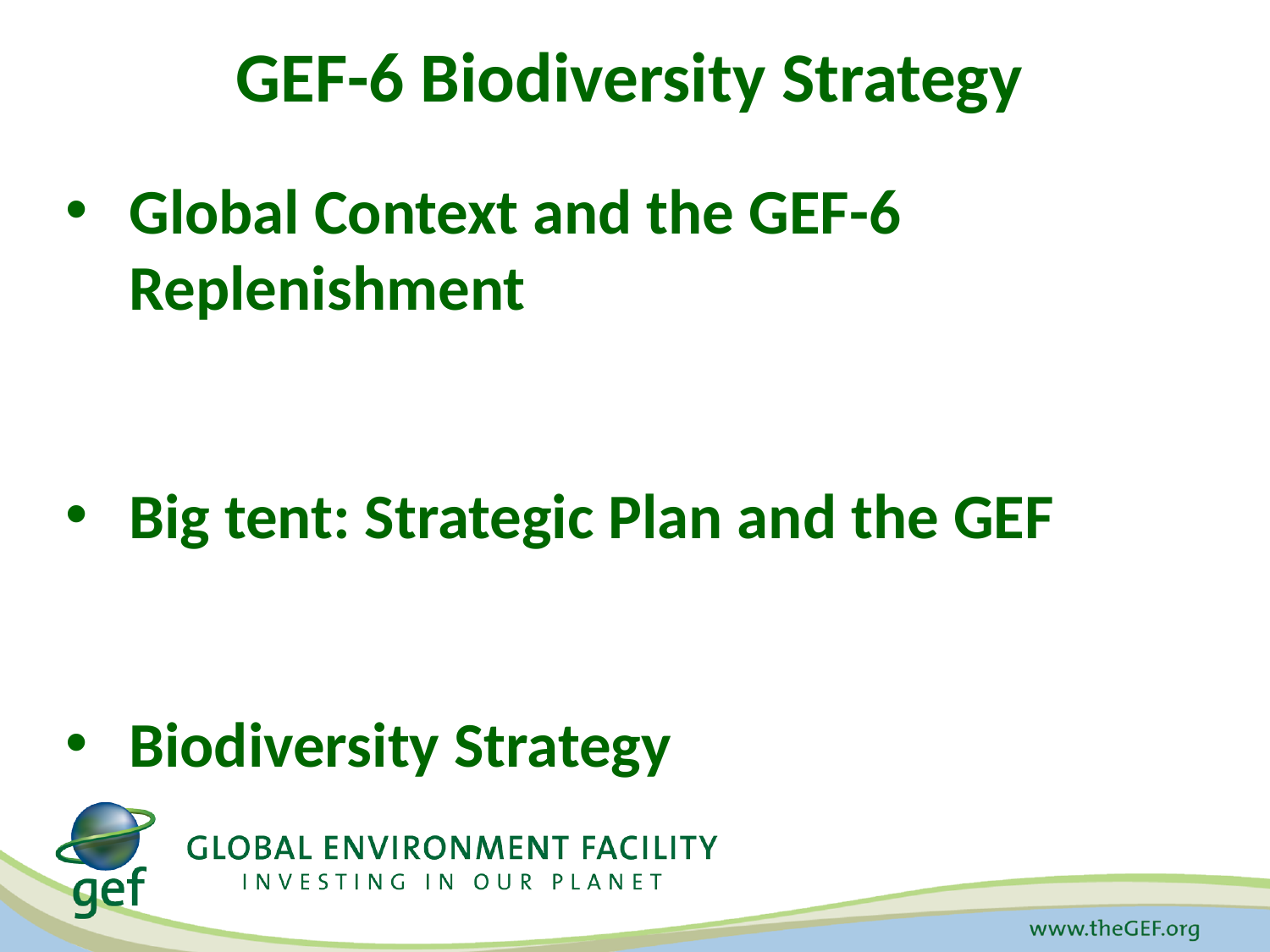

# GEF-6 Biodiversity Strategy
Global Context and the GEF-6 Replenishment

Big tent: Strategic Plan and the GEF

Biodiversity Strategy